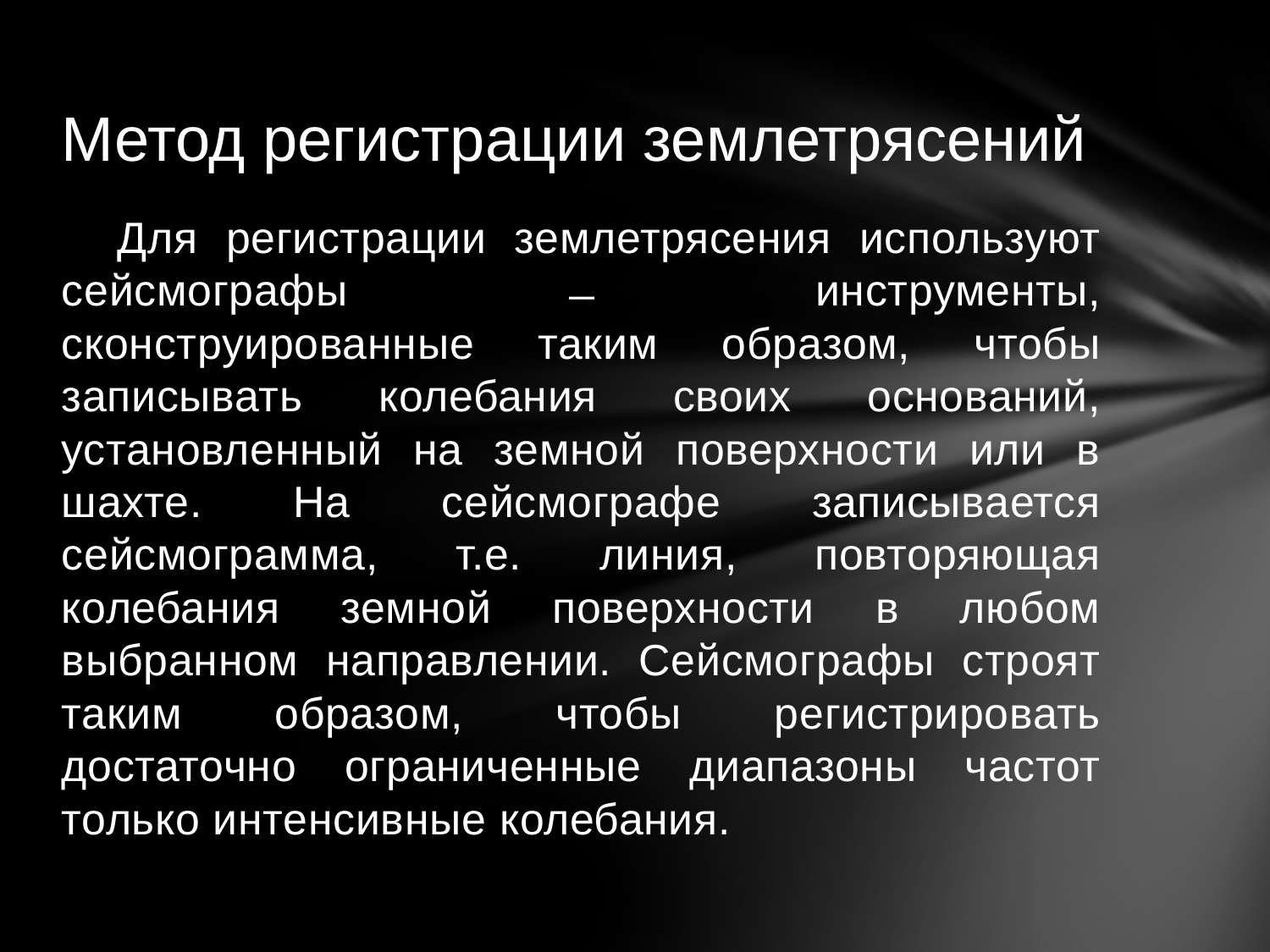

# Метод регистрации землетрясений
  Для регистрации землетрясения используют сейсмографы  ̶  инструменты, сконструированные таким образом, чтобы записывать колебания своих оснований, установленный на земной поверхности или в шахте. На сейсмографе записывается сейсмограмма, т.е. линия, повторяющая колебания земной поверхности в любом выбранном направлении. Сейсмографы строят таким образом, чтобы регистрировать достаточно ограниченные диапазоны частот только интенсивные колебания.